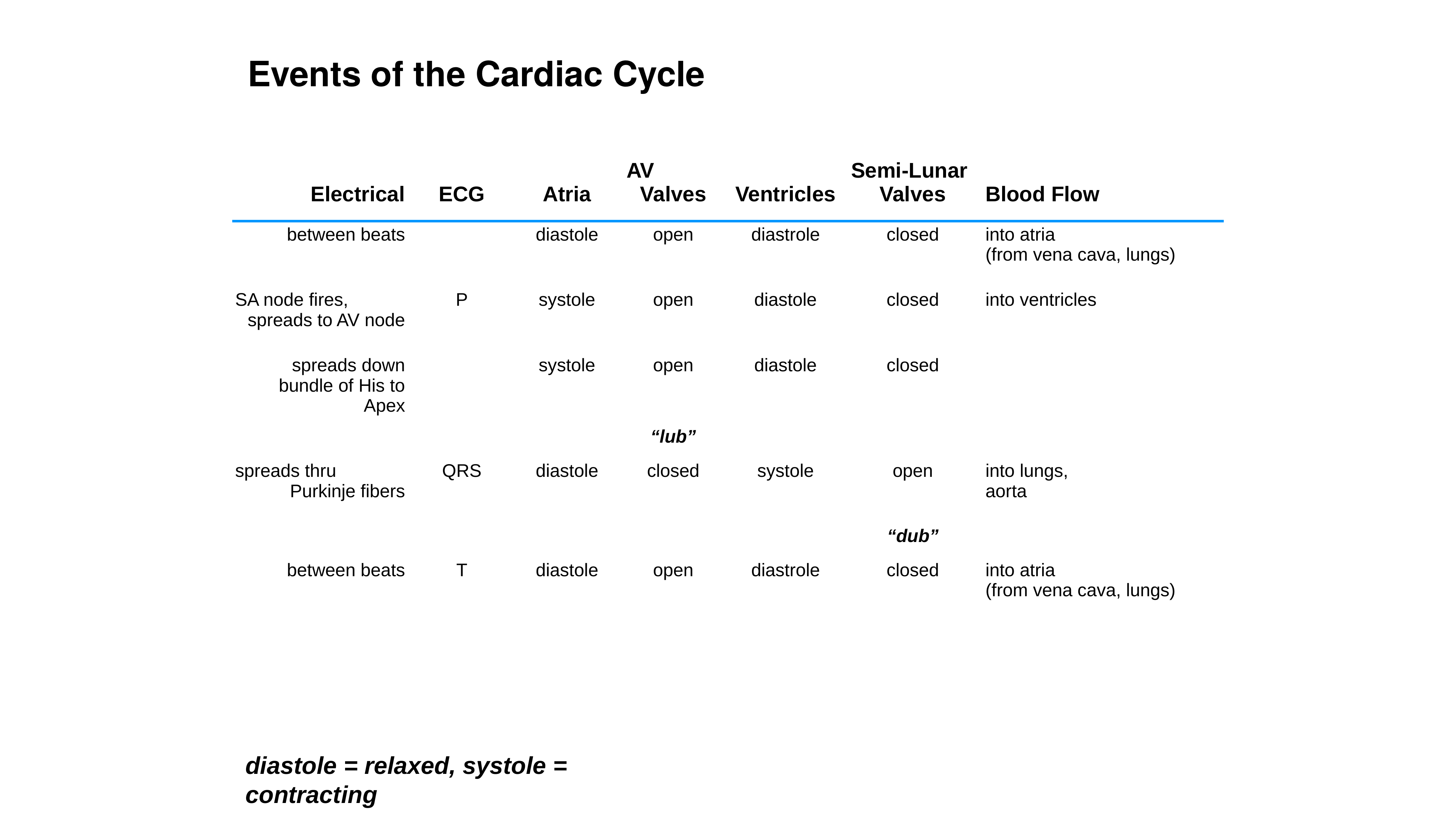

Events of the Cardiac Cycle
| Electrical | ECG | Atria | AV Valves | Ventricles | Semi-Lunar Valves | Blood Flow |
| --- | --- | --- | --- | --- | --- | --- |
| between beats |  | diastole | open | diastrole | closed | into atria (from vena cava, lungs) |
| SA node fires, spreads to AV node | P | systole | open | diastole | closed | into ventricles |
| spreads down bundle of His to Apex |  | systole | open | diastole | closed |  |
|  |  |  | “lub” |  |  |  |
| spreads thru Purkinje fibers | QRS | diastole | closed | systole | open | into lungs, aorta |
|  |  |  |  |  | “dub” |  |
| between beats | T | diastole | open | diastrole | closed | into atria (from vena cava, lungs) |
diastole = relaxed, systole = contracting